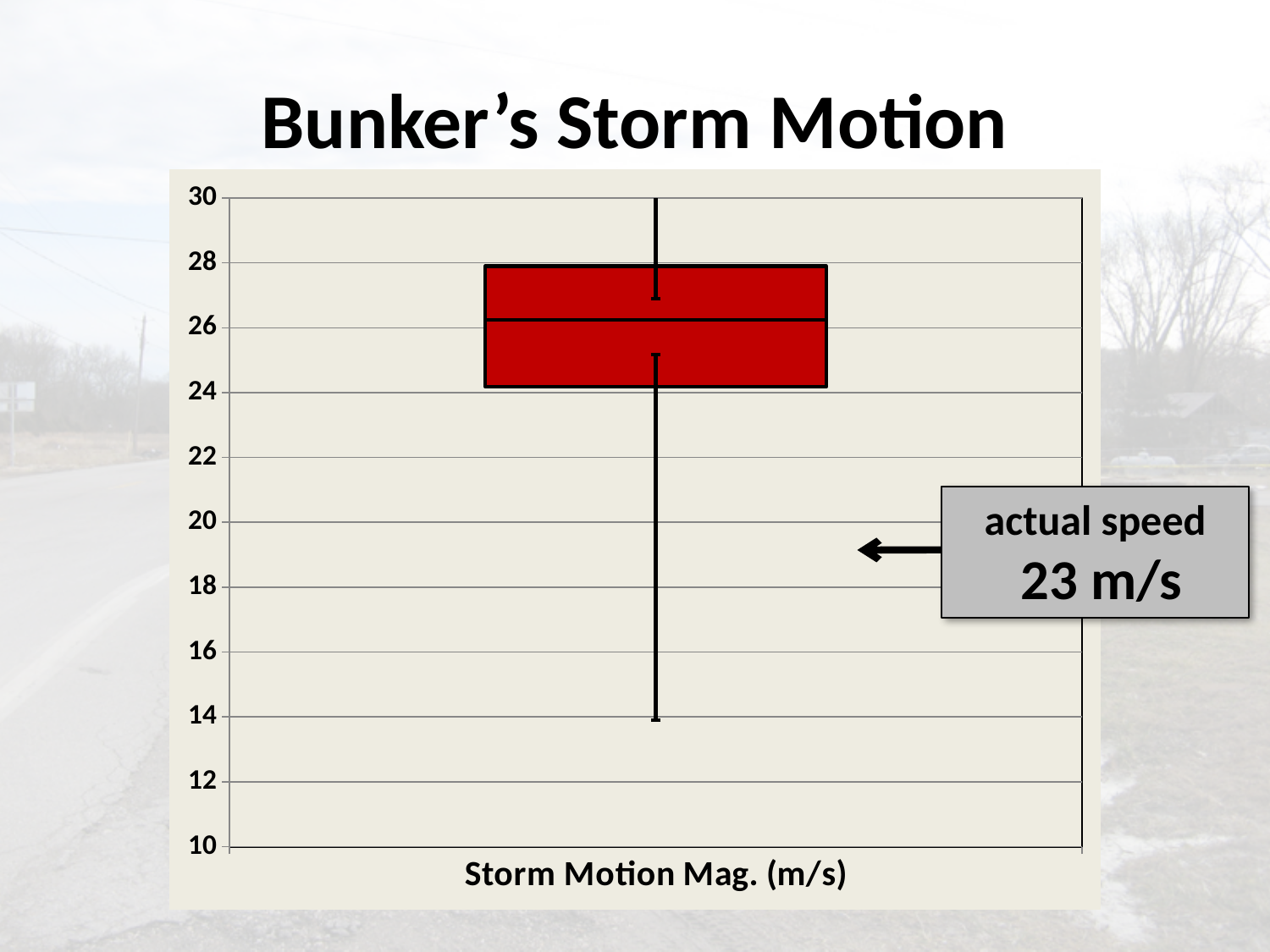

# Bunker’s Storm Motion

### Chart

| Category |  |  |  |
|---|---|---|---|
| Storm Motion Mag. (m/s) | 24.17868 | 2.057760000000002 | 1.6635599999999968 |
actual speed
 23 m/s